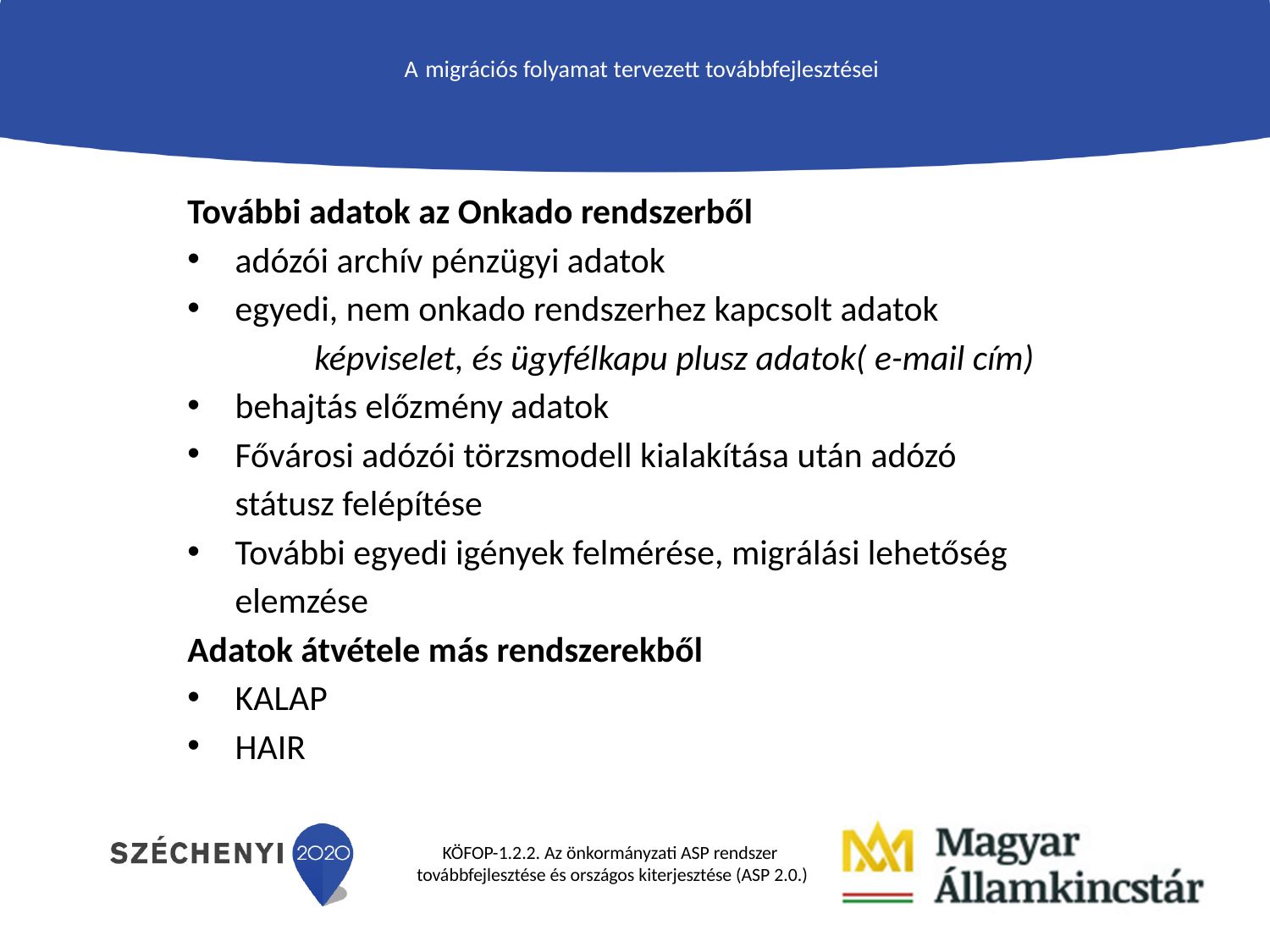

# A migrációs folyamat tervezett továbbfejlesztései
További adatok az Onkado rendszerből
adózói archív pénzügyi adatok
egyedi, nem onkado rendszerhez kapcsolt adatok
képviselet, és ügyfélkapu plusz adatok( e-mail cím)
behajtás előzmény adatok
Fővárosi adózói törzsmodell kialakítása után adózó státusz felépítése
További egyedi igények felmérése, migrálási lehetőség elemzése
Adatok átvétele más rendszerekből
KALAP
HAIR